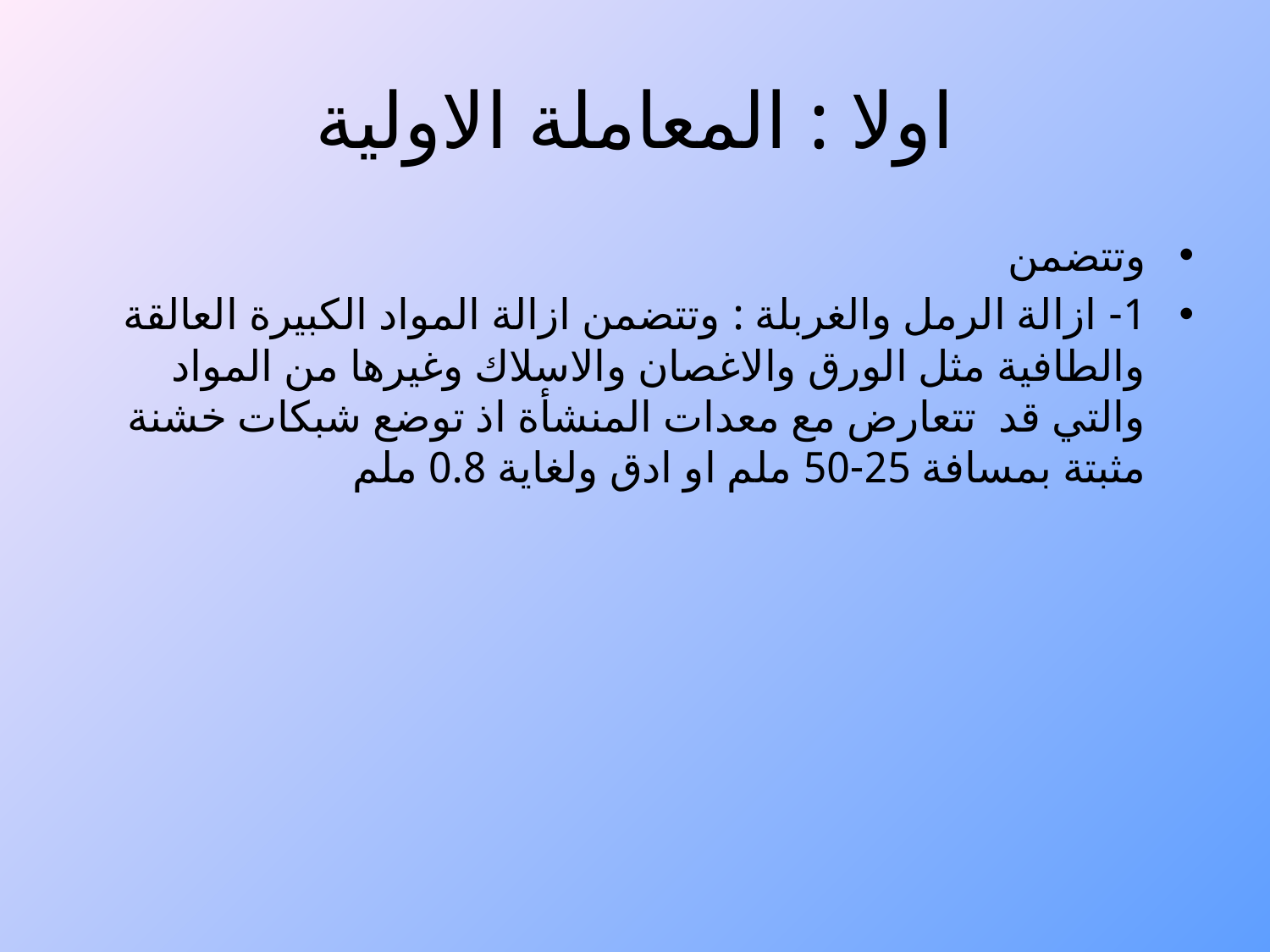

# اولا : المعاملة الاولية
وتتضمن
1- ازالة الرمل والغربلة : وتتضمن ازالة المواد الكبيرة العالقة والطافية مثل الورق والاغصان والاسلاك وغيرها من المواد والتي قد  تتعارض مع معدات المنشأة اذ توضع شبكات خشنة مثبتة بمسافة 25-50 ملم او ادق ولغاية 0.8 ملم